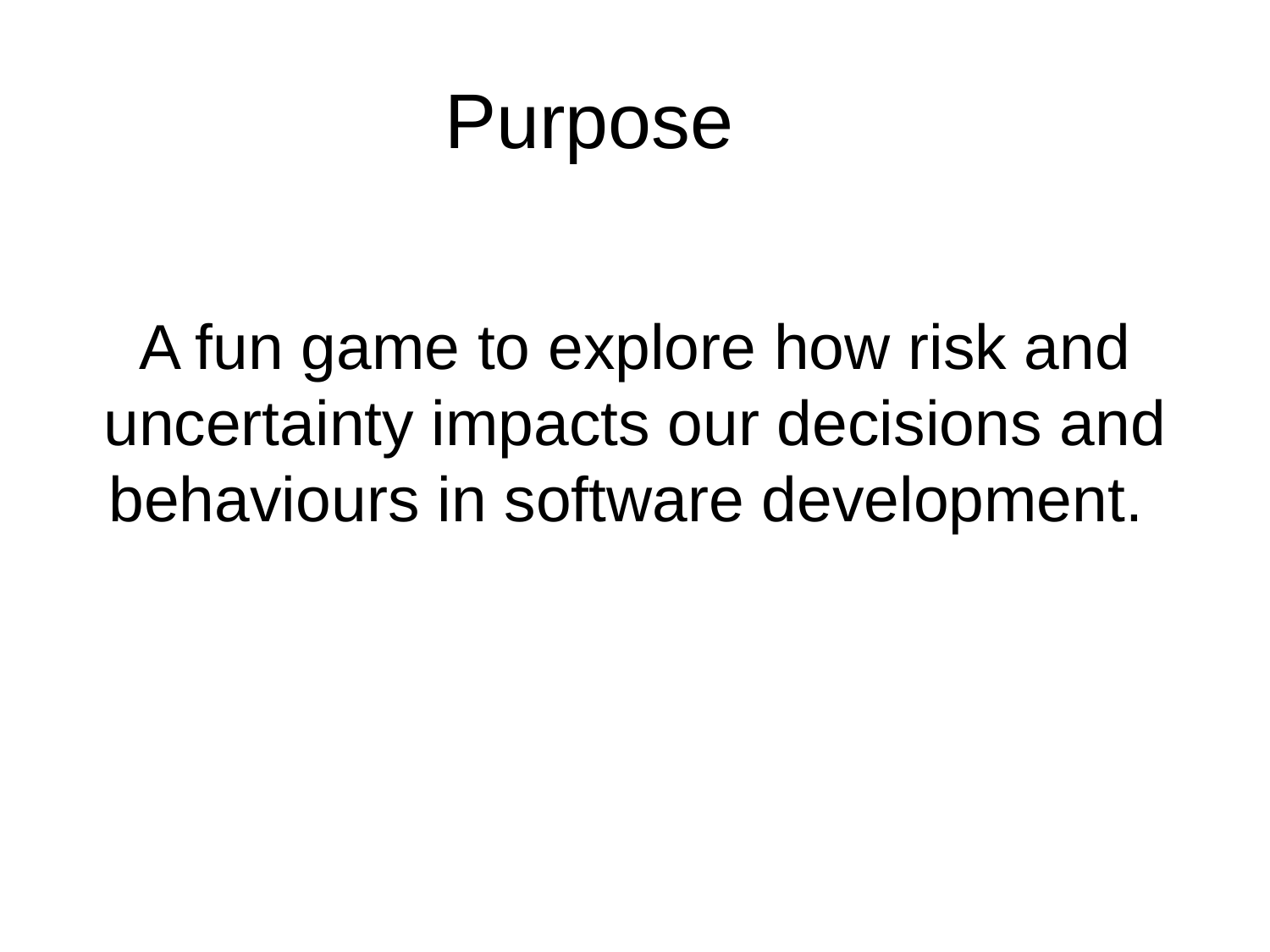

# Purpose
A fun game to explore how risk and uncertainty impacts our decisions and behaviours in software development.